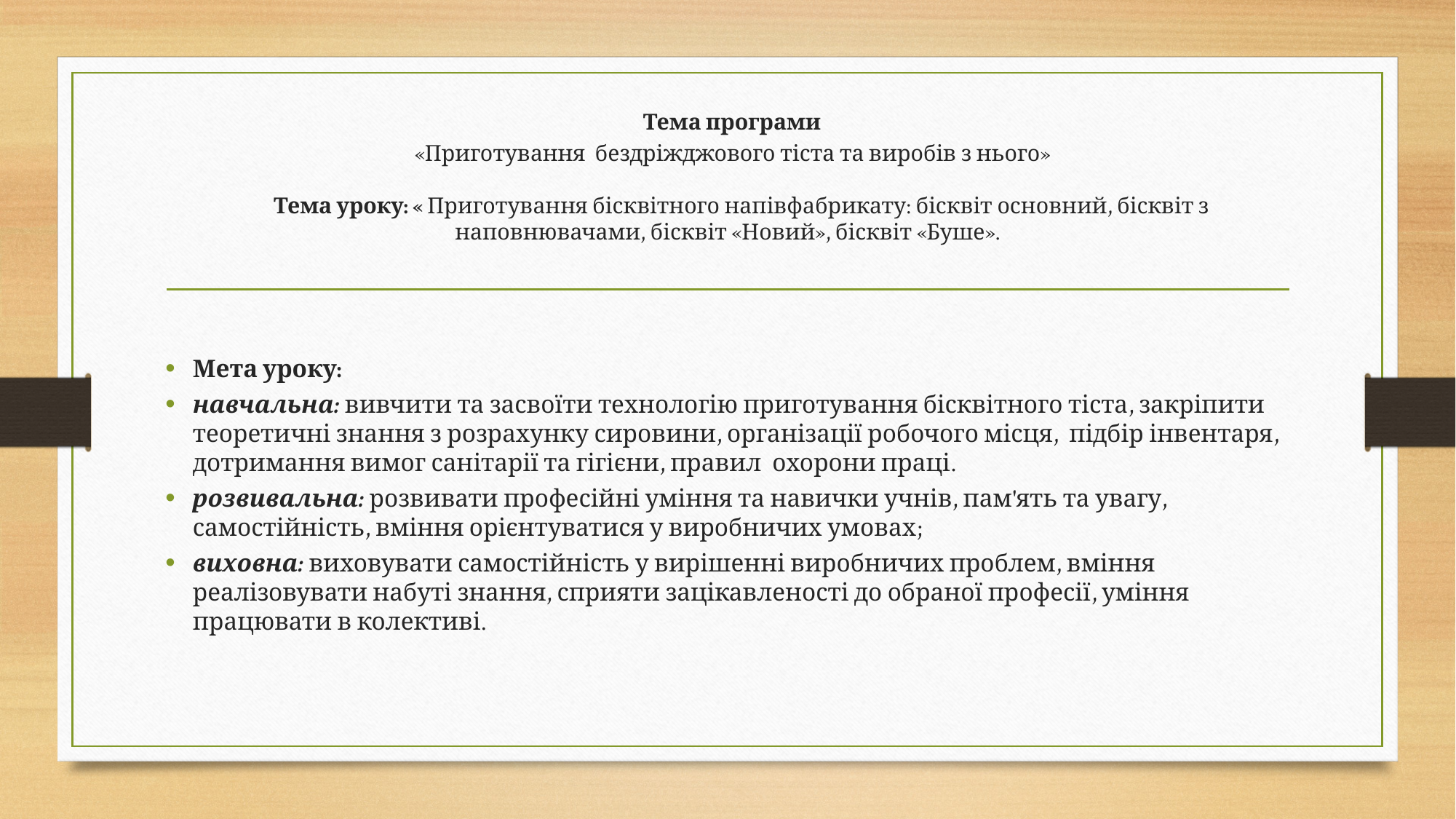

# Тема програми «Приготування  бездріжджового тіста та виробів з нього»   Тема уроку: « Приготування бісквітного напівфабрикату: бісквіт основний, бісквіт з наповнювачами, бісквіт «Новий», бісквіт «Буше».
Мета уроку:
навчальна: вивчити та засвоїти технологію приготування бісквітного тіста, закріпити теоретичні знання з розрахунку сировини, організації робочого місця,  підбір інвентаря, дотримання вимог санітарії та гігієни, правил  охорони праці.
розвивальна: розвивати професійні уміння та навички учнів, пам'ять та увагу, самостійність, вміння орієнтуватися у виробничих умовах;
виховна: виховувати самостійність у вирішенні виробничих проблем, вміння реалізовувати набуті знання, сприяти зацікавленості до обраної професії, уміння працювати в колективі.